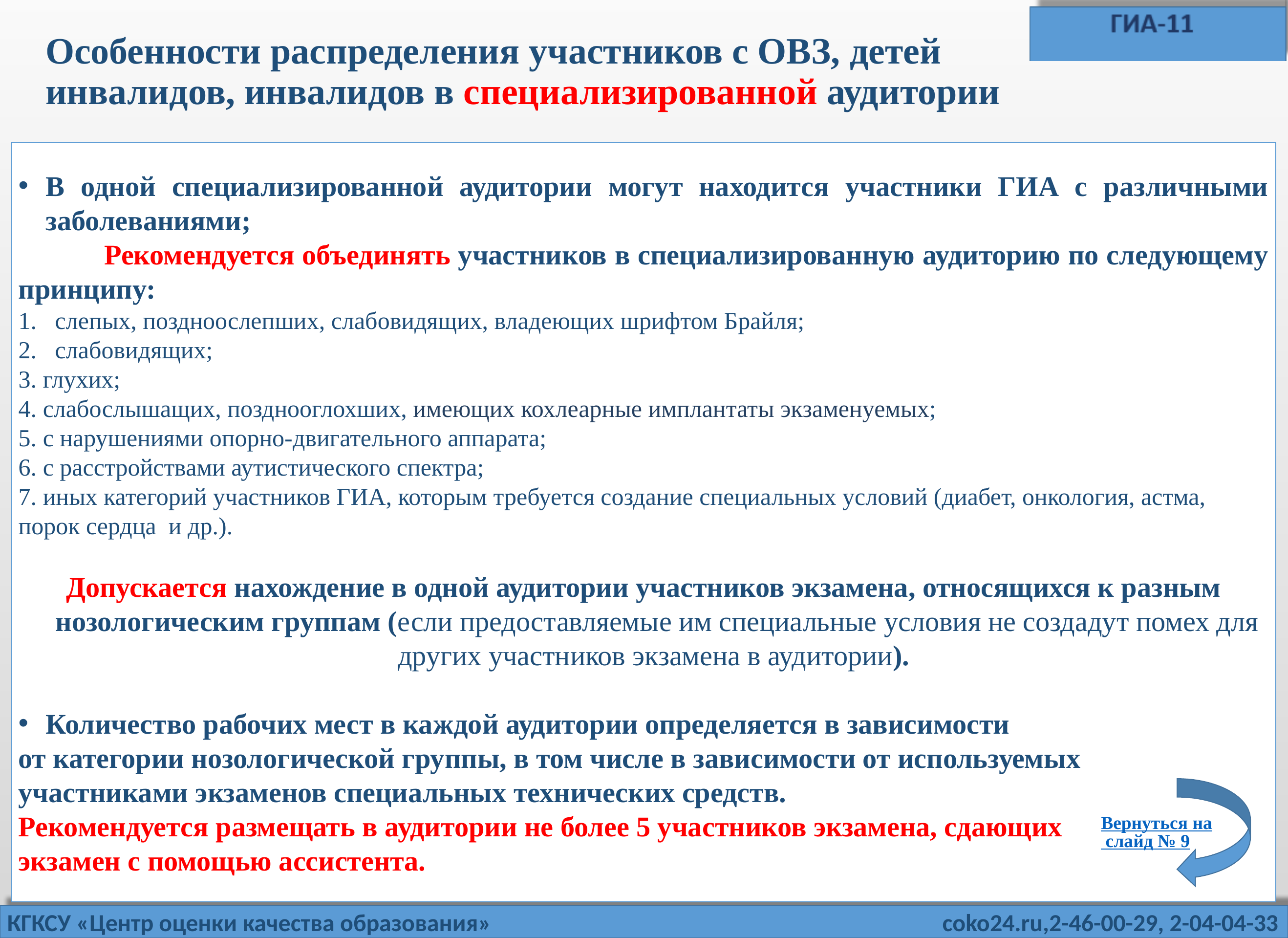

# Особенности распределения участников с ОВЗ, детей инвалидов, инвалидов в специализированной аудитории
В одной специализированной аудитории могут находится участники ГИА с различными заболеваниями;
           Рекомендуется объединять участников в специализированную аудиторию по следующему принципу:
слепых, поздноослепших, слабовидящих, владеющих шрифтом Брайля;
слабовидящих;
3. глухих;
4. слабослышащих, позднооглохших, имеющих кохлеарные имплантаты экзаменуемых;
5. с нарушениями опорно-двигательного аппарата;
6. с расстройствами аутистического спектра;
7. иных категорий участников ГИА, которым требуется создание специальных условий (диабет, онкология, астма, порок сердца  и др.).

Допускается нахождение в одной аудитории участников экзамена, относящихся к разным нозологическим группам (если предоставляемые им специальные условия не создадут помех для других участников экзамена в аудитории).

Количество рабочих мест в каждой аудитории определяется в зависимости
от категории нозологической группы, в том числе в зависимости от используемых
участниками экзаменов специальных технических средств.
Рекомендуется размещать в аудитории не более 5 участников экзамена, сдающих
экзамен с помощью ассистента.

Вернуться на слайд № 9